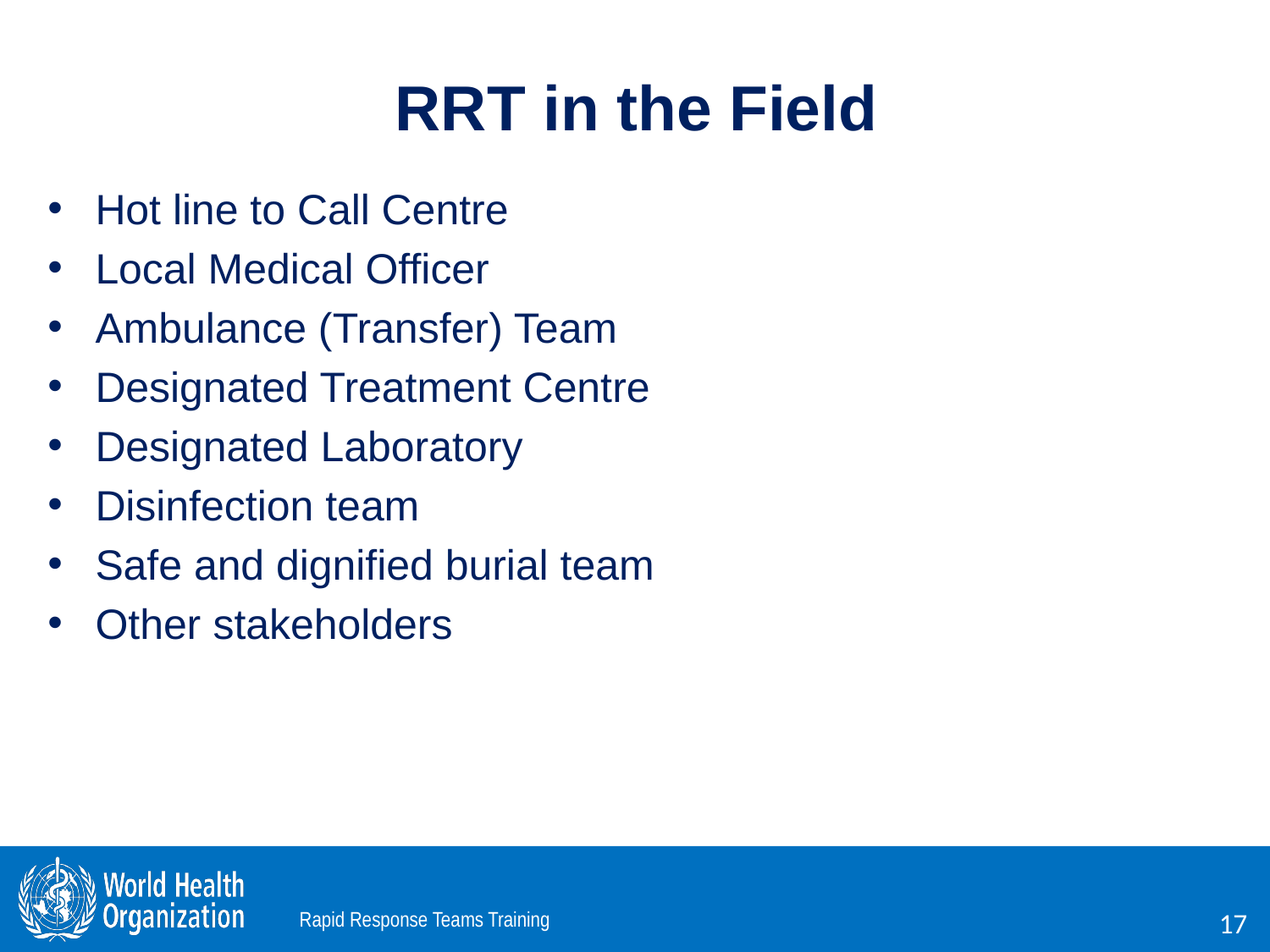

# RRT in the Field
Hot line to Call Centre
Local Medical Officer
Ambulance (Transfer) Team
Designated Treatment Centre
Designated Laboratory
Disinfection team
Safe and dignified burial team
Other stakeholders